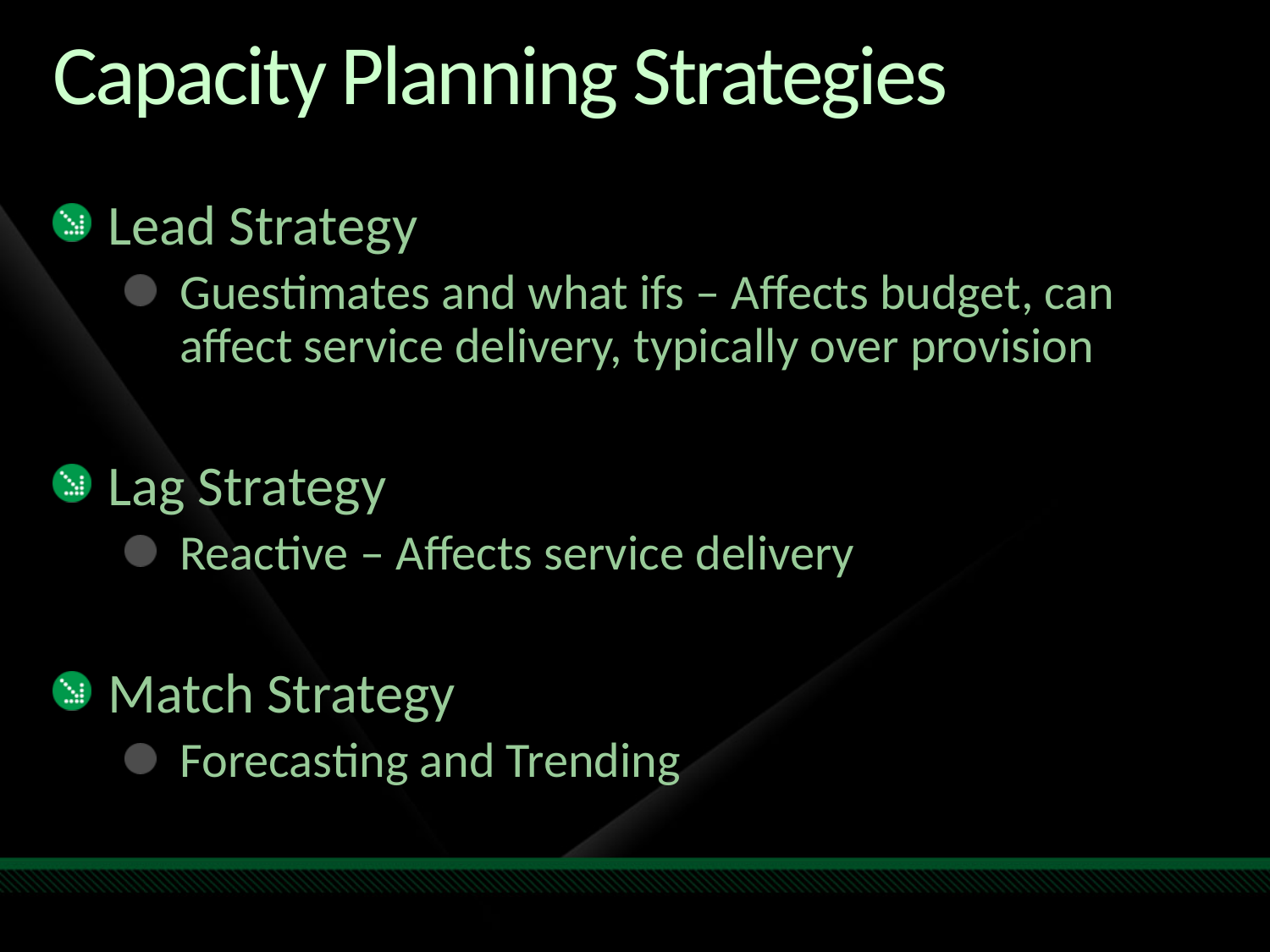

# Capacity Planning Strategies
Lead Strategy
Guestimates and what ifs – Affects budget, can affect service delivery, typically over provision

Lag Strategy
Reactive – Affects service delivery

Match Strategy
Forecasting and Trending